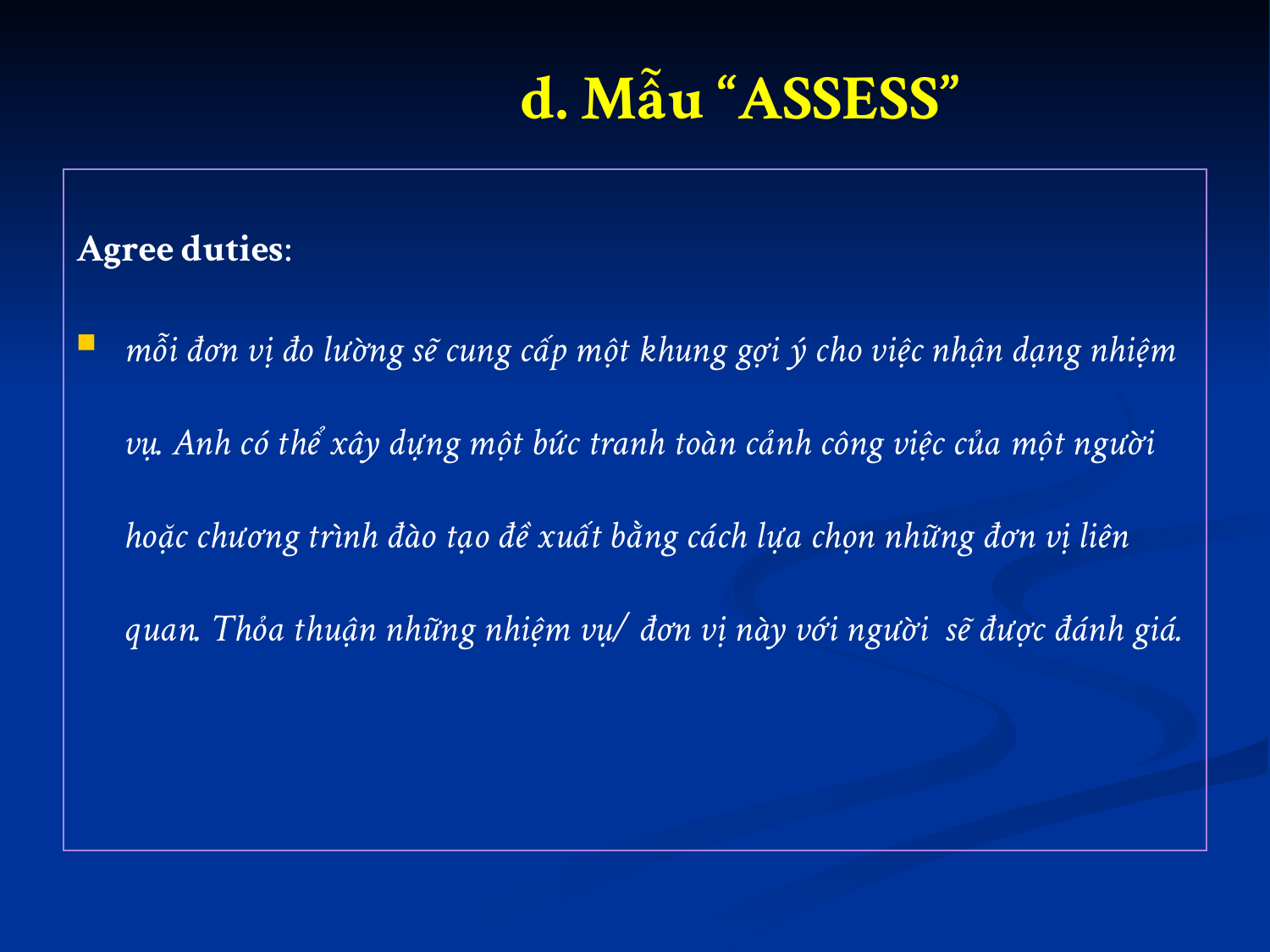

# d. Mẫu “ASSESS”
Agree duties:
mỗi đơn vị đo lường sẽ cung cấp một khung gợi ý cho việc nhận dạng nhiệm vụ. Anh có thể xây dựng một bức tranh toàn cảnh công việc của một người hoặc chương trình đào tạo đề xuất bằng cách lựa chọn những đơn vị liên quan. Thỏa thuận những nhiệm vụ/ đơn vị này với người  sẽ được đánh giá.